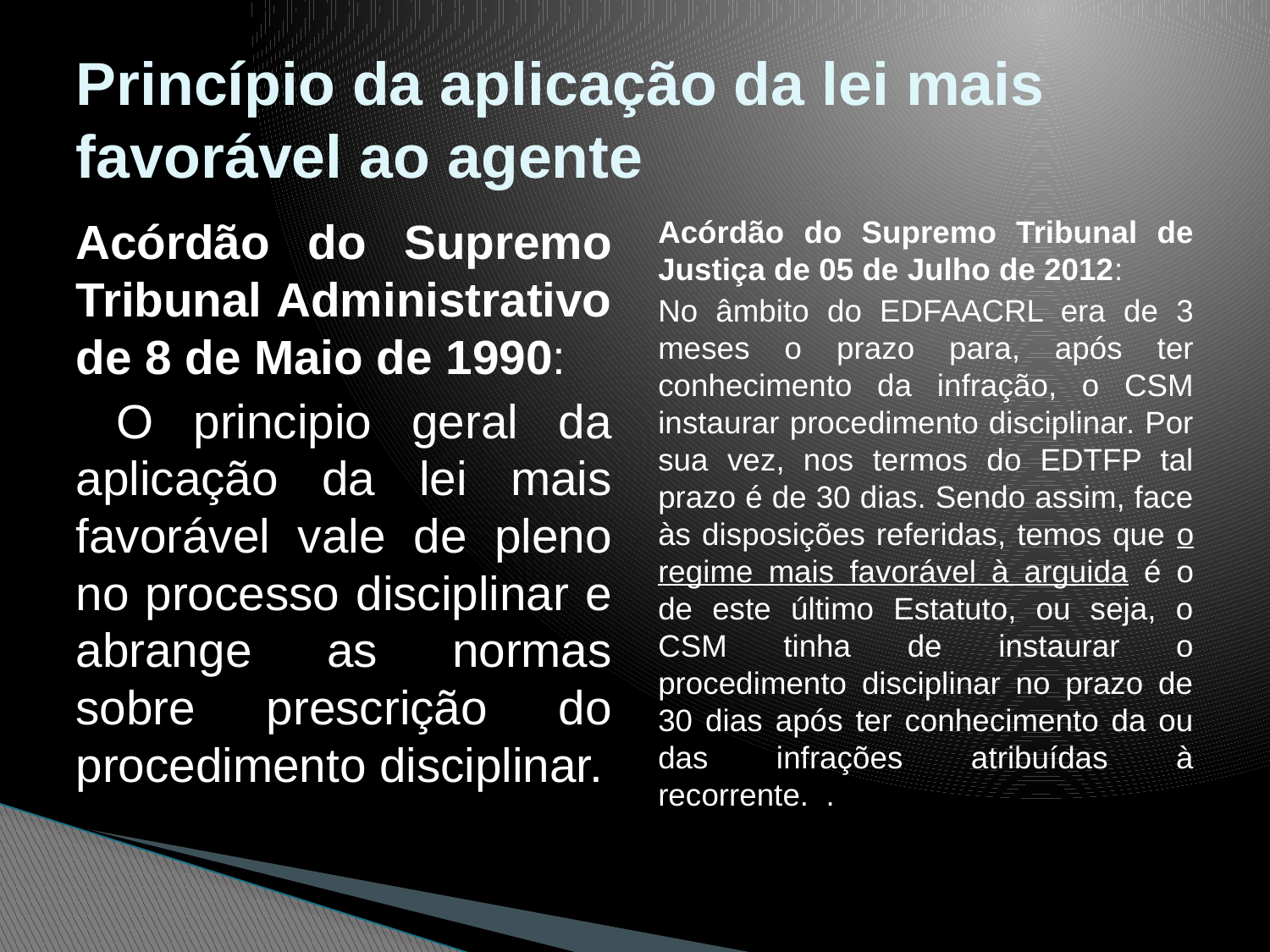

# Princípio da aplicação da lei mais favorável ao agente
Acórdão do Supremo Tribunal Administrativo de 8 de Maio de 1990:
 O principio geral da aplicação da lei mais favorável vale de pleno no processo disciplinar e abrange as normas sobre prescrição do procedimento disciplinar.

Acórdão do Supremo Tribunal de Justiça de 05 de Julho de 2012:
No âmbito do EDFAACRL era de 3 meses o prazo para, após ter conhecimento da infração, o CSM instaurar procedimento disciplinar. Por sua vez, nos termos do EDTFP tal prazo é de 30 dias. Sendo assim, face às disposições referidas, temos que o regime mais favorável à arguida é o de este último Estatuto, ou seja, o CSM tinha de instaurar o procedimento disciplinar no prazo de 30 dias após ter conhecimento da ou das infrações atribuídas à recorrente.  .